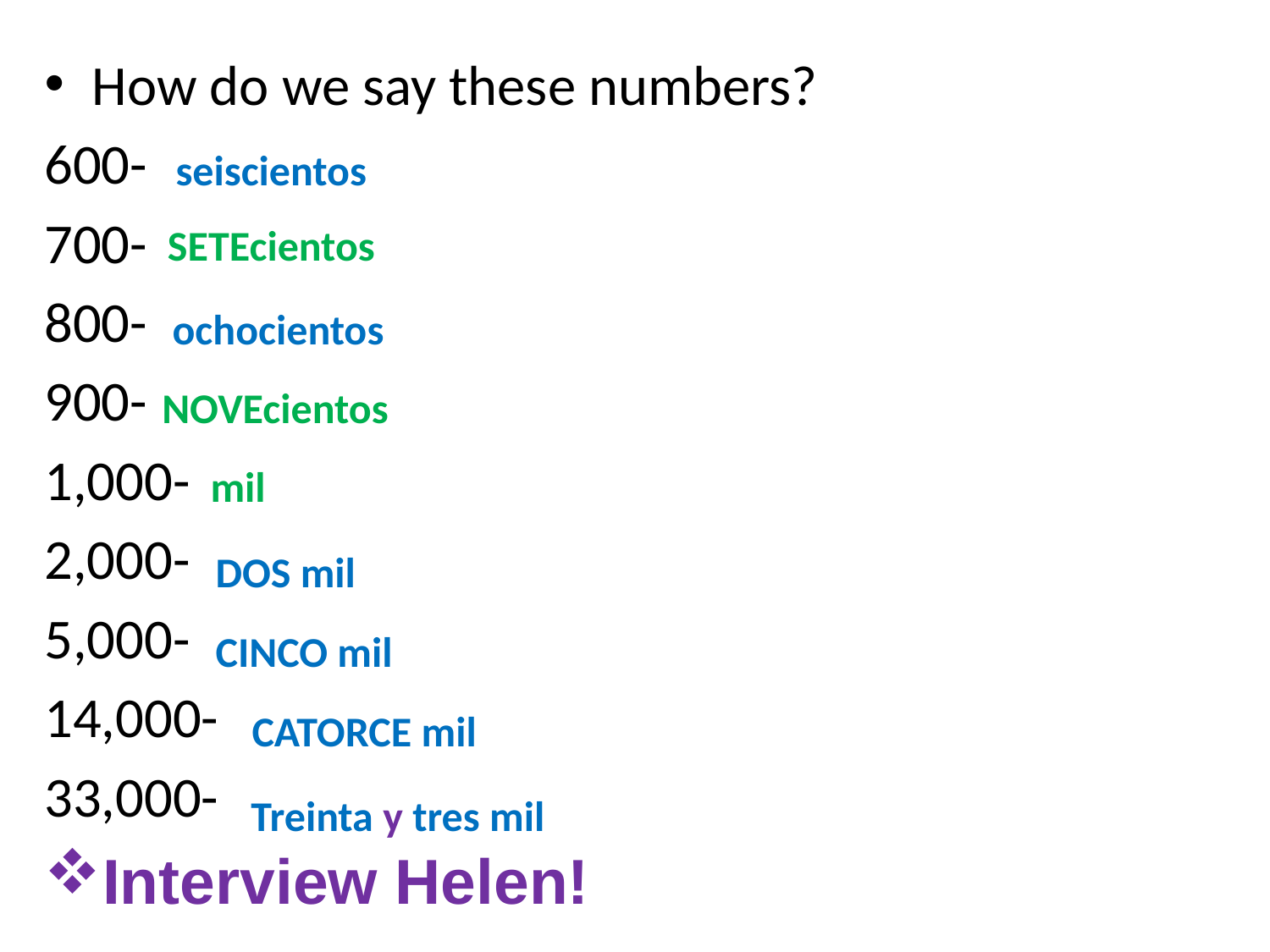

How do we say these numbers?
600-
700-
800-
900-
1,000-
2,000-
5,000-
14,000-
33,000-
Interview Helen!
seiscientos
SETEcientos
ochocientos
NOVEcientos
mil
DOS mil
CINCO mil
CATORCE mil
Treinta y tres mil